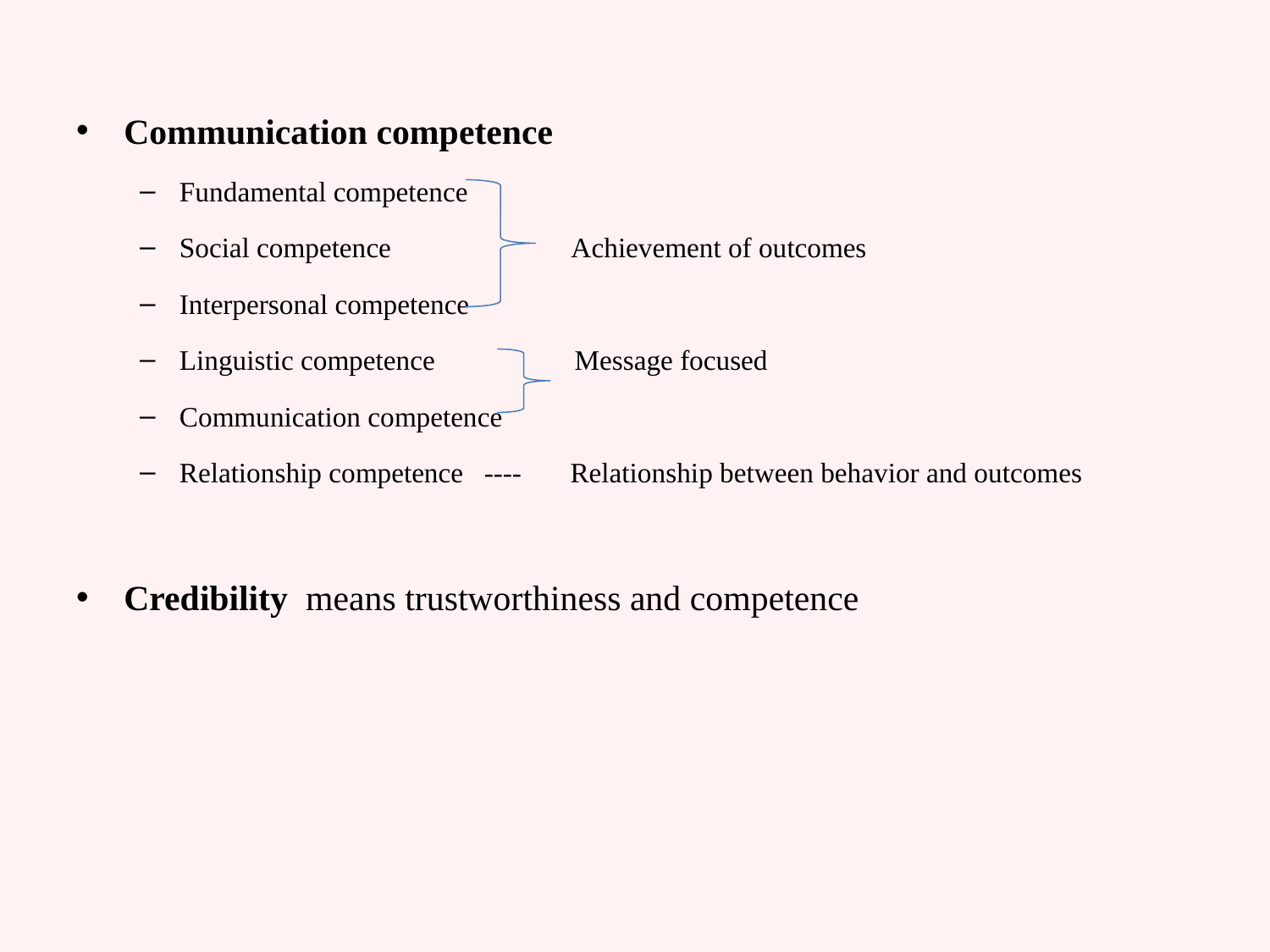

Communication competence
Fundamental competence
Social competence                          Achievement of outcomes
Interpersonal competence
Linguistic competence                    Message focused
Communication competence
Relationship competence   ----       Relationship between behavior and outcomes

Credibility  means trustworthiness and competence